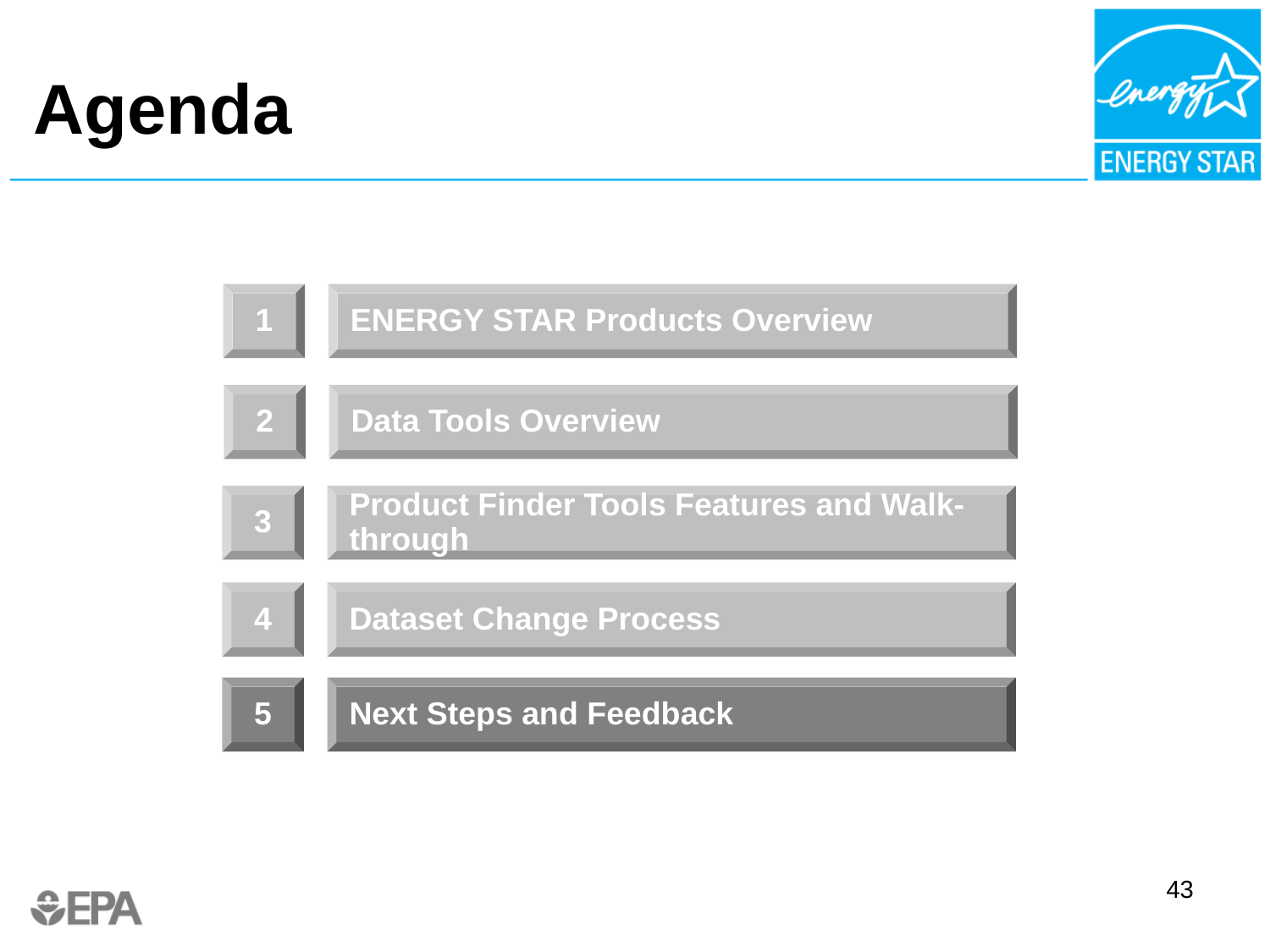

# Agenda
1
ENERGY STAR Products Overview
2
Data Tools Overview
3
Product Finder Tools Features and Walk-through
4
Dataset Change Process
5
Next Steps and Feedback
43